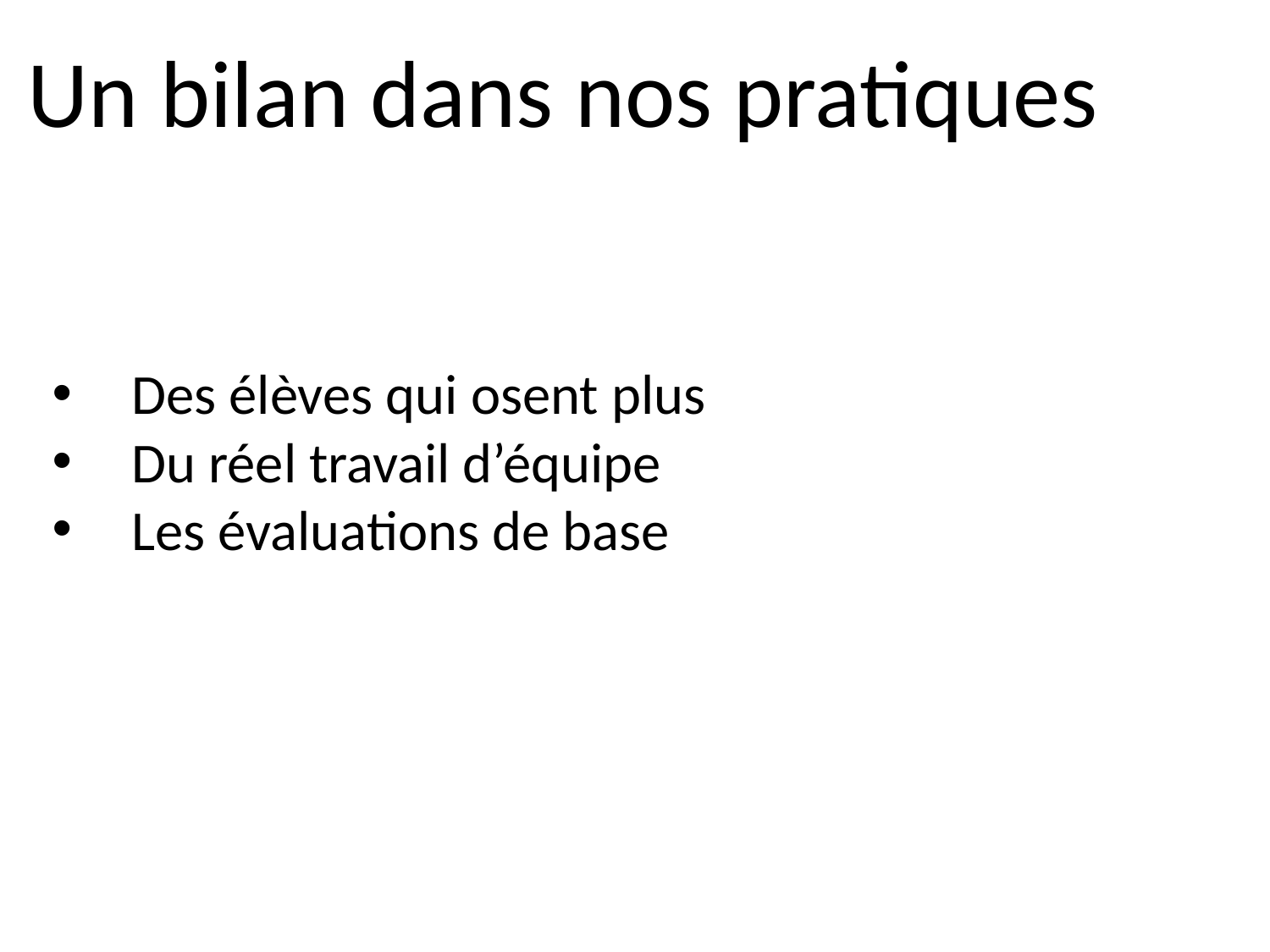

Un bilan dans nos pratiques
Des élèves qui osent plus
Du réel travail d’équipe
Les évaluations de base